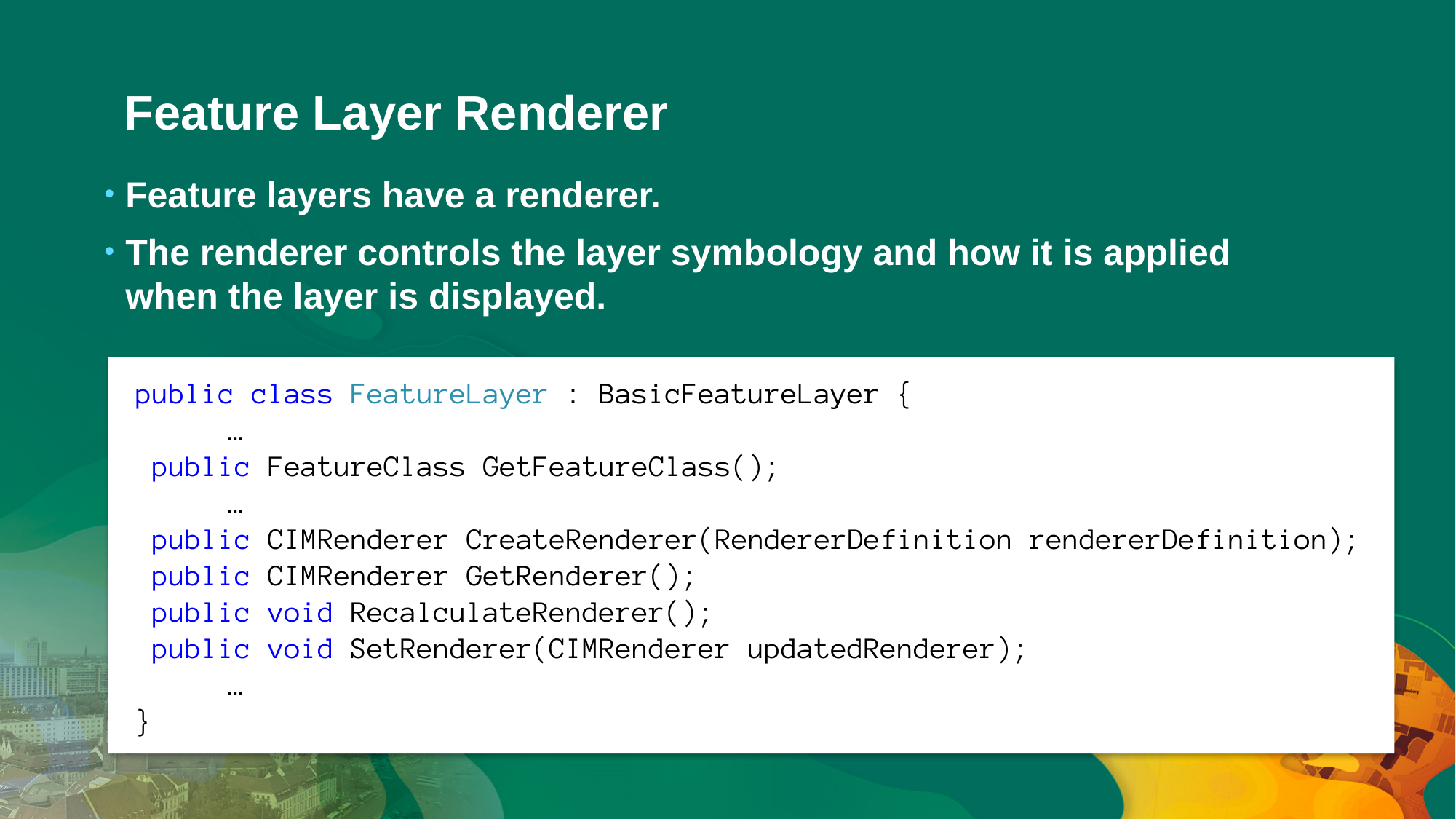

# Feature Layer Renderer
Feature layers have a renderer.
The renderer controls the layer symbology and how it is applied when the layer is displayed.

 public class FeatureLayer : BasicFeatureLayer {
	…
  public FeatureClass GetFeatureClass();
	…
  public CIMRenderer CreateRenderer(RendererDefinition rendererDefinition);
  public CIMRenderer GetRenderer();
  public void RecalculateRenderer();
  public void SetRenderer(CIMRenderer updatedRenderer);
	…
 }